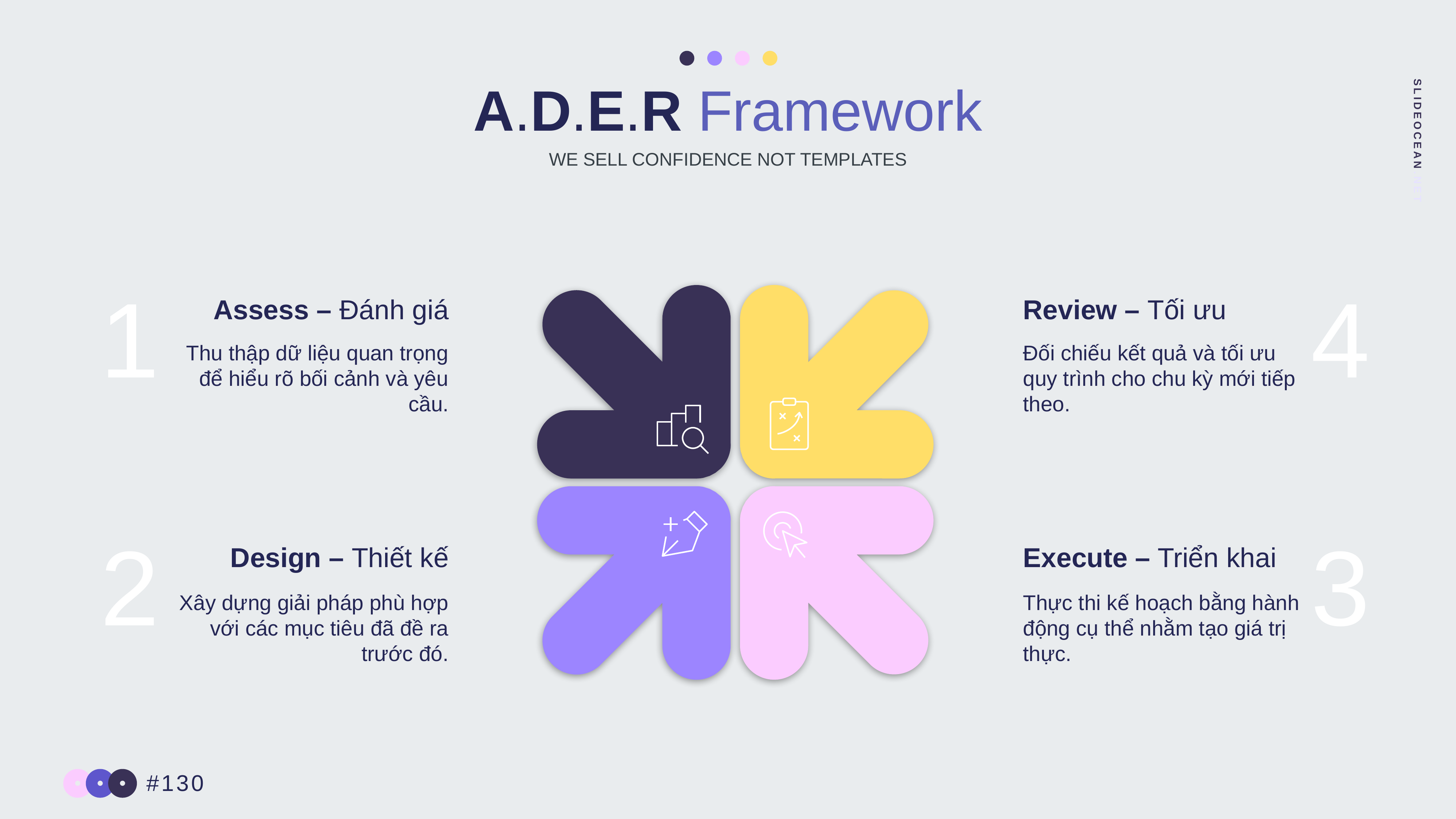

A.D.E.R Framework
WE SELL CONFIDENCE NOT TEMPLATES

1
4
Assess – Đánh giá
Thu thập dữ liệu quan trọng để hiểu rõ bối cảnh và yêu cầu.
Review – Tối ưu
Đối chiếu kết quả và tối ưu quy trình cho chu kỳ mới tiếp theo.

2
3
Design – Thiết kế
Xây dựng giải pháp phù hợp với các mục tiêu đã đề ra trước đó.
Execute – Triển khai
Thực thi kế hoạch bằng hành động cụ thể nhằm tạo giá trị thực.
#130